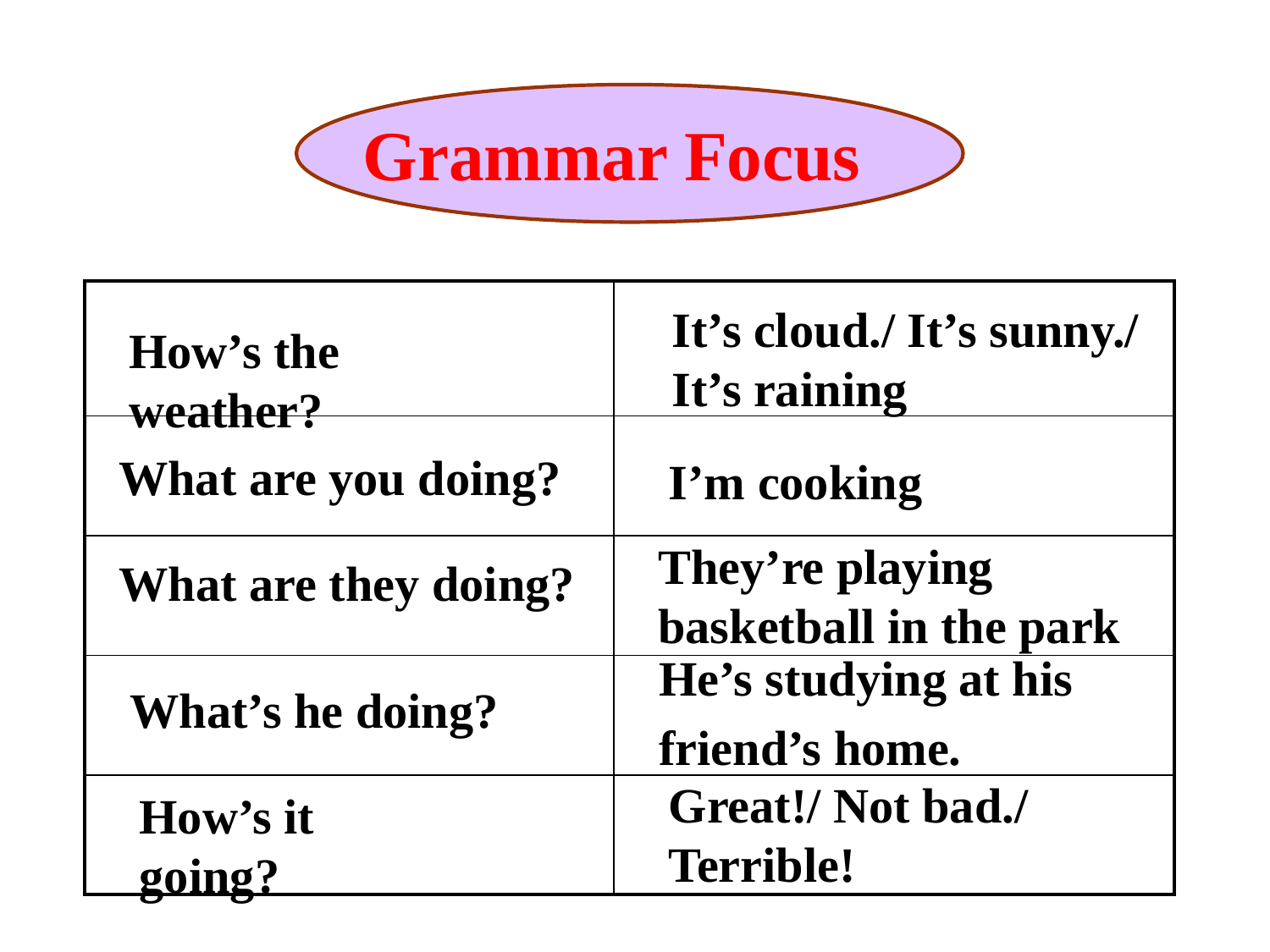

Grammar Focus
|  |  |
| --- | --- |
|  |  |
|  |  |
|  |  |
|  |  |
It’s cloud./ It’s sunny./
It’s raining
How’s the weather?

What are you doing?
I’m cooking
They’re playing
basketball in the park
What are they doing?
He’s studying at his
friend’s home.
What’s he doing?
Great!/ Not bad./ Terrible!
How’s it going?